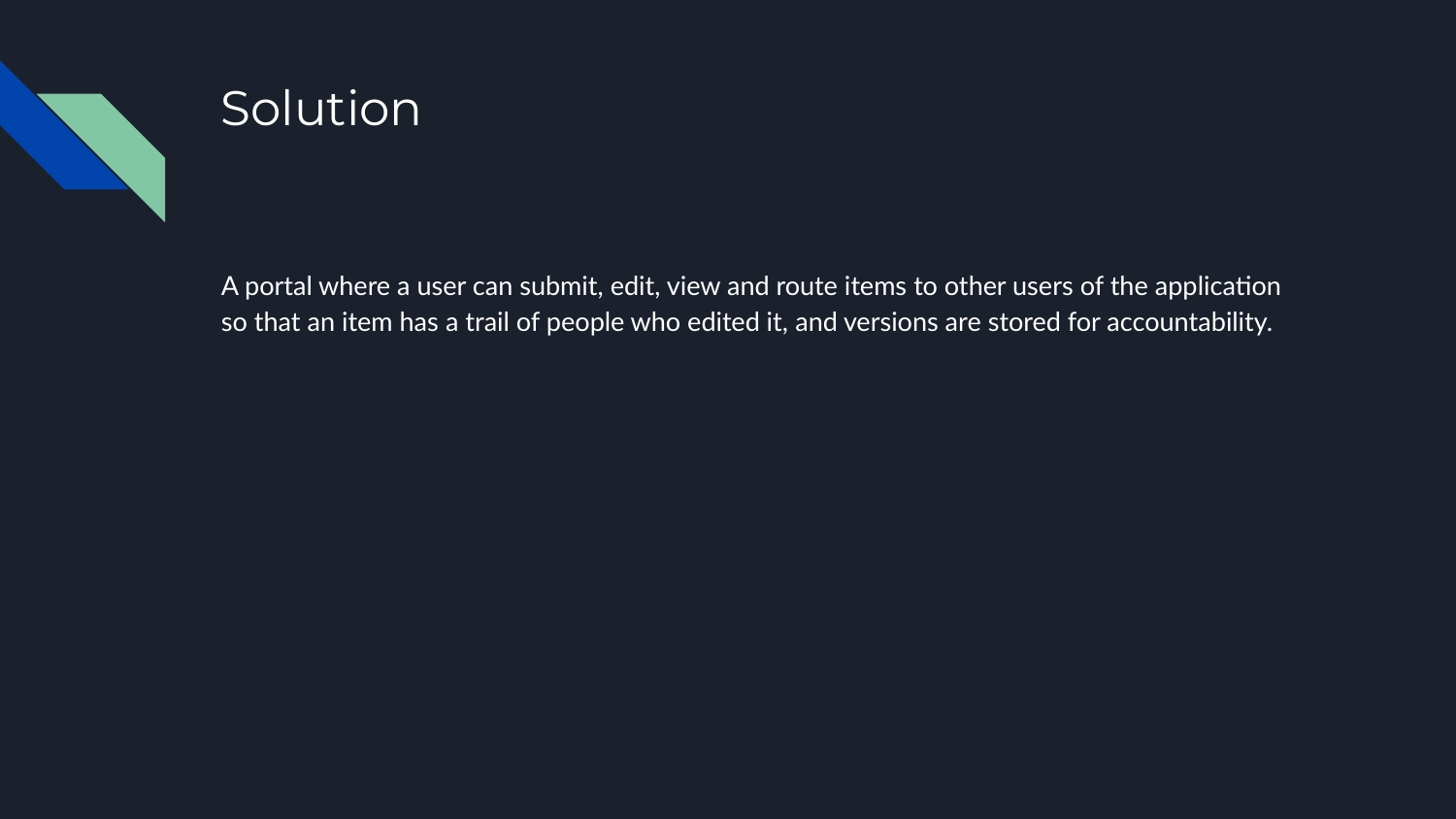

# Solution
A portal where a user can submit, edit, view and route items to other users of the application so that an item has a trail of people who edited it, and versions are stored for accountability.